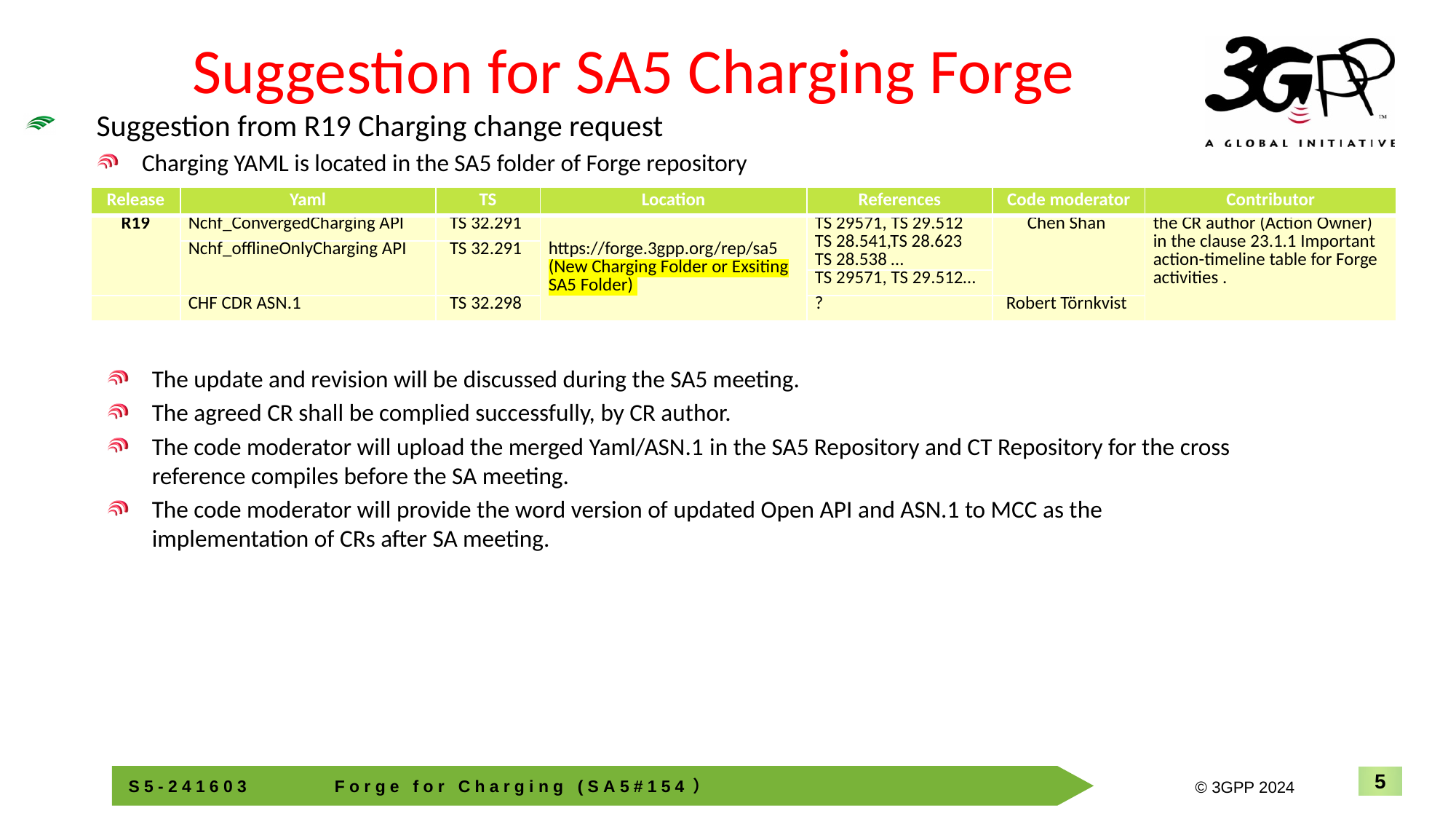

# Suggestion for SA5 Charging Forge
Suggestion from R19 Charging change request
Charging YAML is located in the SA5 folder of Forge repository
| Release | Yaml | TS | Location | References | Code moderator | Contributor |
| --- | --- | --- | --- | --- | --- | --- |
| R19 | Nchf\_ConvergedCharging API | TS 32.291 | https://forge.3gpp.org/rep/sa5 (New Charging Folder or Exsiting SA5 Folder) | TS 29571, TS 29.512 TS 28.541,TS 28.623 TS 28.538 … | Chen Shan | the CR author (Action Owner) in the clause 23.1.1 Important action-timeline table for Forge activities . |
|  | Nchf\_offlineOnlyCharging API | TS 32.291 |  |  |  |  |
|  |  |  |  | TS 29571, TS 29.512… |  |  |
|  | CHF CDR ASN.1 | TS 32.298 |  | ? | Robert Törnkvist |  |
The update and revision will be discussed during the SA5 meeting.
The agreed CR shall be complied successfully, by CR author.
The code moderator will upload the merged Yaml/ASN.1 in the SA5 Repository and CT Repository for the cross reference compiles before the SA meeting.
The code moderator will provide the word version of updated Open API and ASN.1 to MCC as the implementation of CRs after SA meeting.